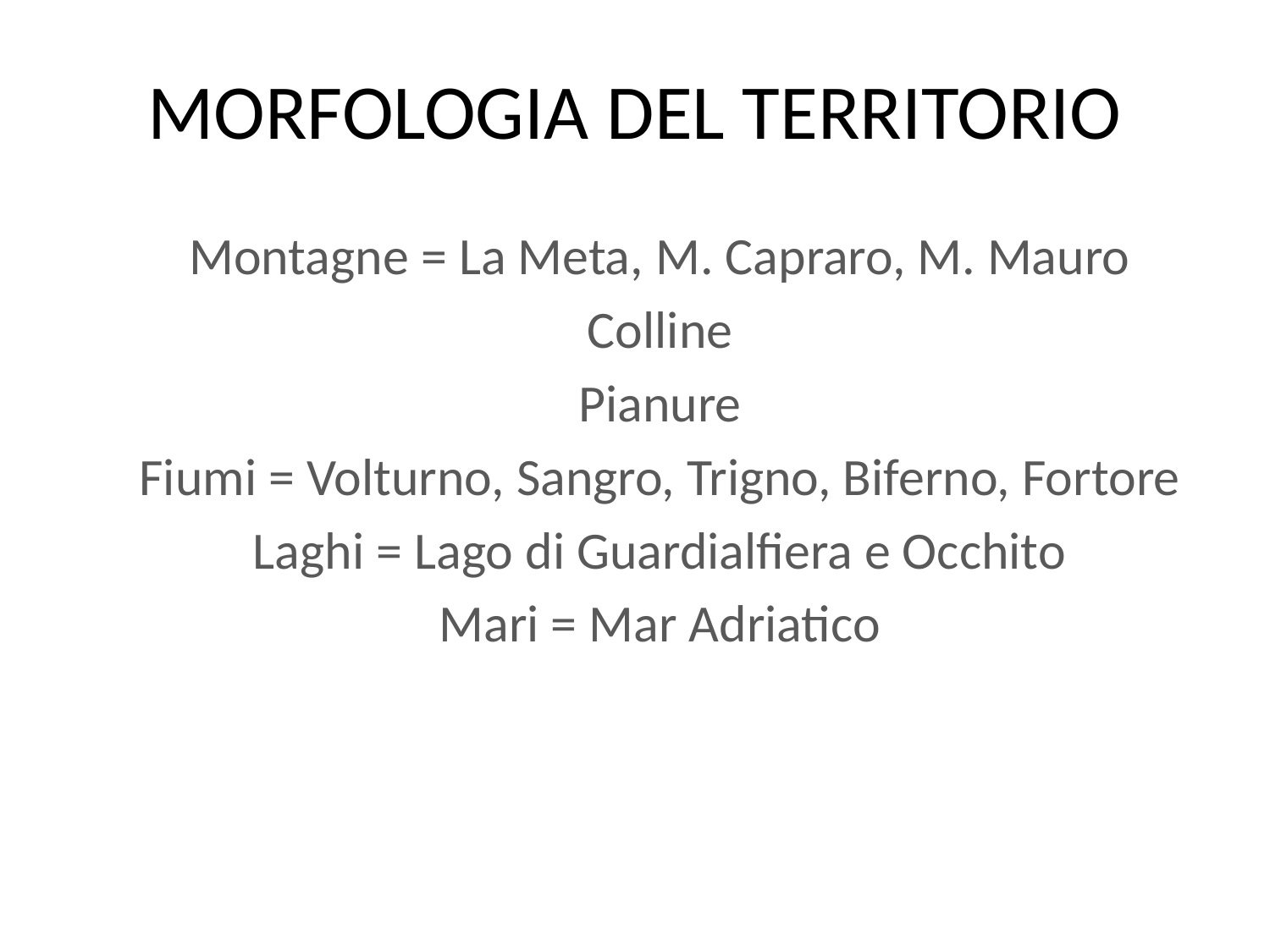

# MORFOLOGIA DEL TERRITORIO
Montagne = La Meta, M. Capraro, M. Mauro
Colline
Pianure
Fiumi = Volturno, Sangro, Trigno, Biferno, Fortore
Laghi = Lago di Guardialfiera e Occhito
Mari = Mar Adriatico